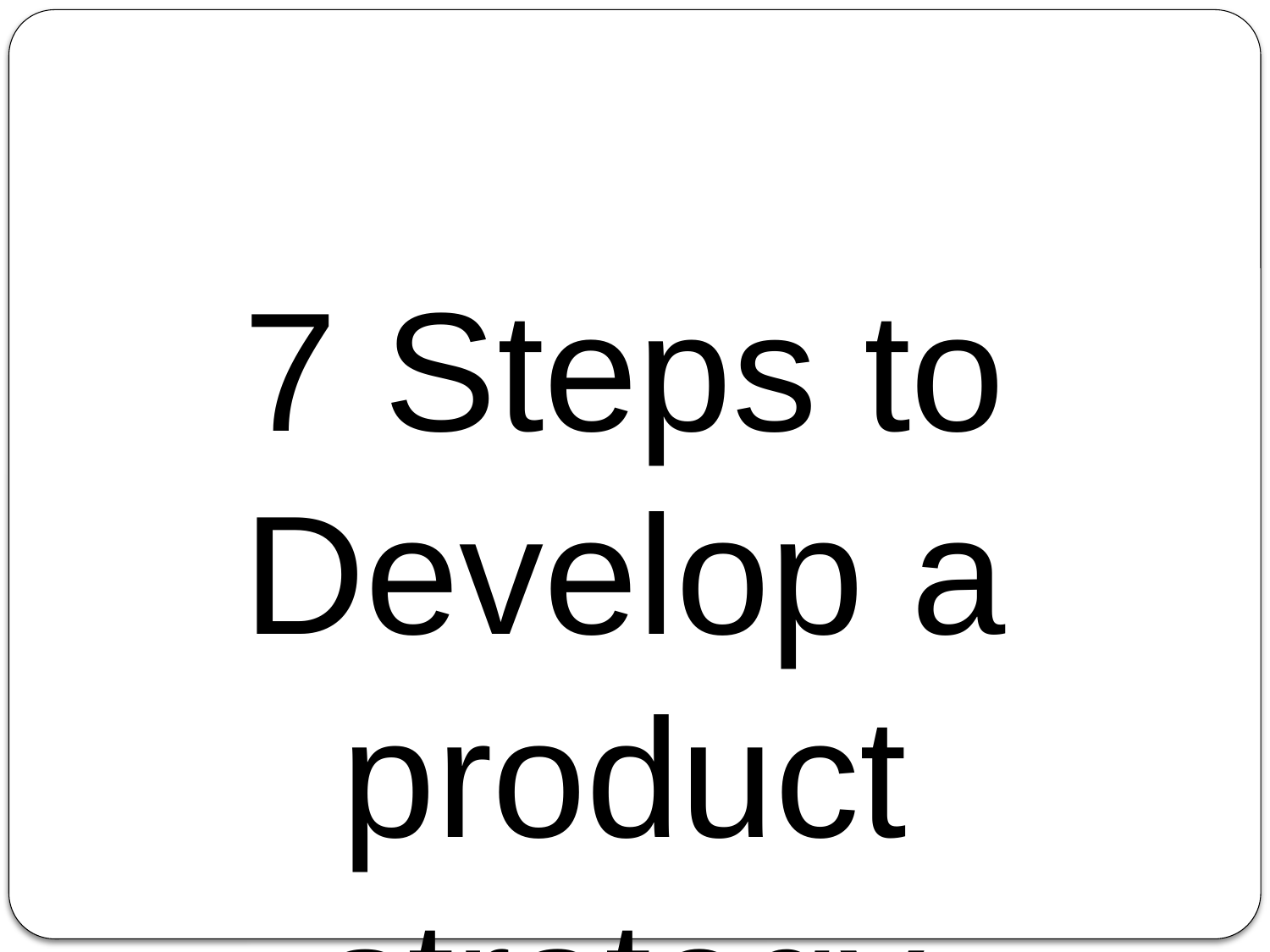

7 Steps to Develop a product strategy